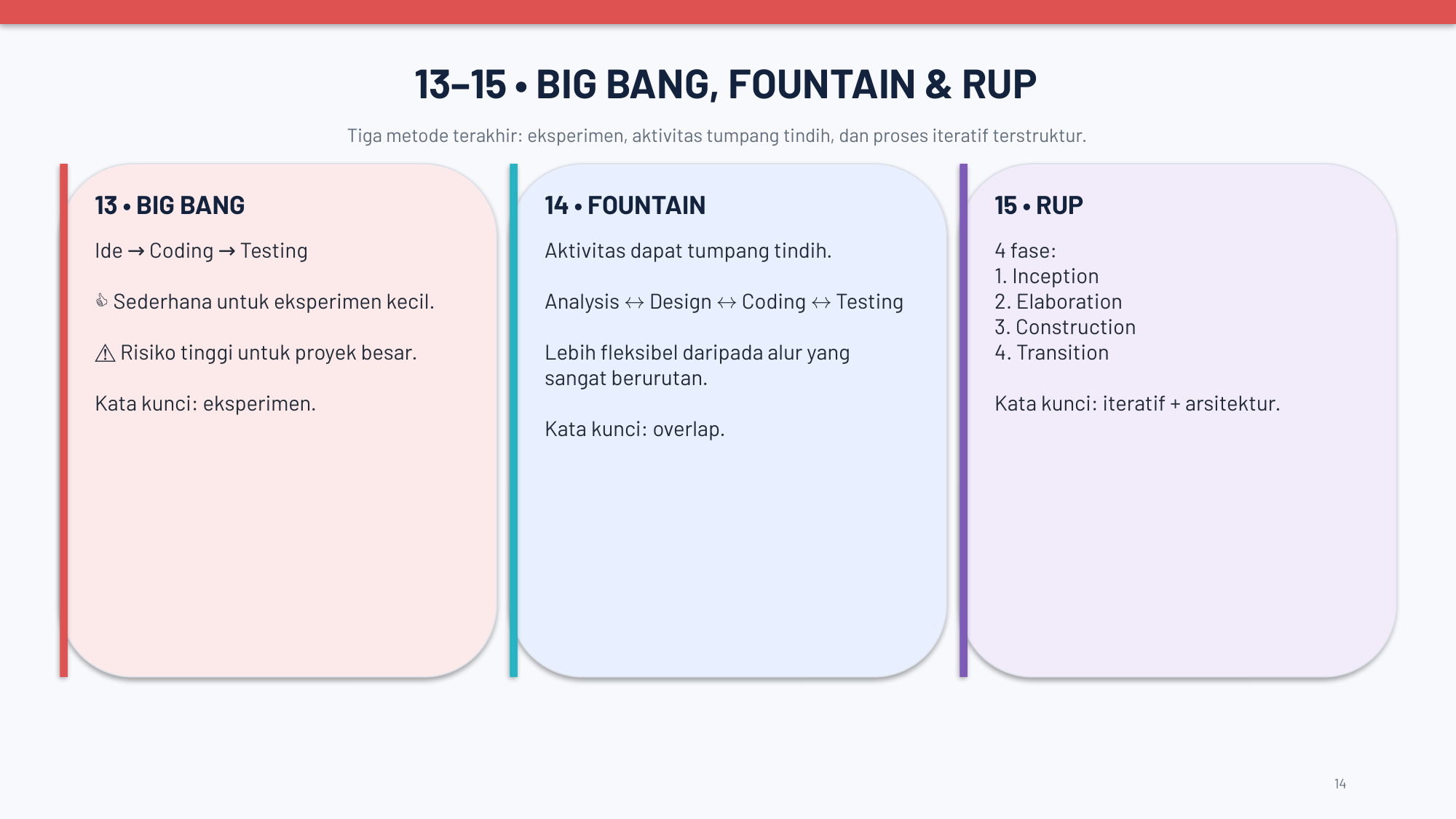

13–15 • BIG BANG, FOUNTAIN & RUP
Tiga metode terakhir: eksperimen, aktivitas tumpang tindih, dan proses iteratif terstruktur.

13 • BIG BANG
14 • FOUNTAIN
15 • RUP
Ide → Coding → Testing
👍 Sederhana untuk eksperimen kecil.
⚠️ Risiko tinggi untuk proyek besar.
Kata kunci: eksperimen.
Aktivitas dapat tumpang tindih.
Analysis ↔ Design ↔ Coding ↔ Testing
Lebih fleksibel daripada alur yang sangat berurutan.
Kata kunci: overlap.
4 fase:
1. Inception
2. Elaboration
3. Construction
4. Transition
Kata kunci: iteratif + arsitektur.
14